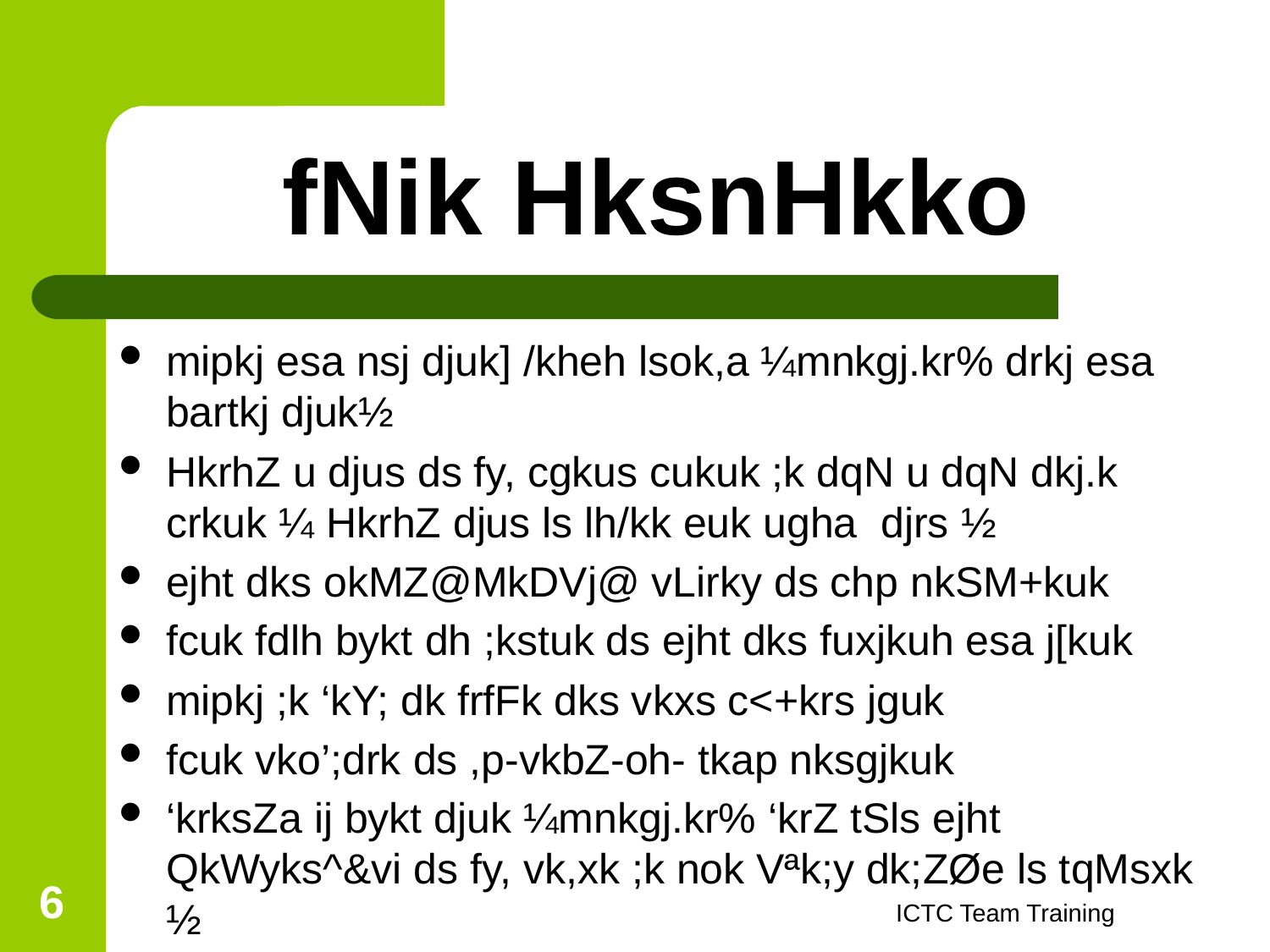

# fNik HksnHkko
mipkj esa nsj djuk] /kheh lsok,a ¼mnkgj.kr% drkj esa bartkj djuk½
HkrhZ u djus ds fy, cgkus cukuk ;k dqN u dqN dkj.k crkuk ¼ HkrhZ djus ls lh/kk euk ugha  djrs ½
ejht dks okMZ@MkDVj@ vLirky ds chp nkSM+kuk
fcuk fdlh bykt dh ;kstuk ds ejht dks fuxjkuh esa j[kuk
mipkj ;k ‘kY; dk frfFk dks vkxs c<+krs jguk
fcuk vko’;drk ds ,p-vkbZ-oh- tkap nksgjkuk
‘krksZa ij bykt djuk ¼mnkgj.kr% ‘krZ tSls ejht QkWyks^&vi ds fy, vk,xk ;k nok Vªk;y dk;ZØe ls tqMsxk ½

6
ICTC Team Training